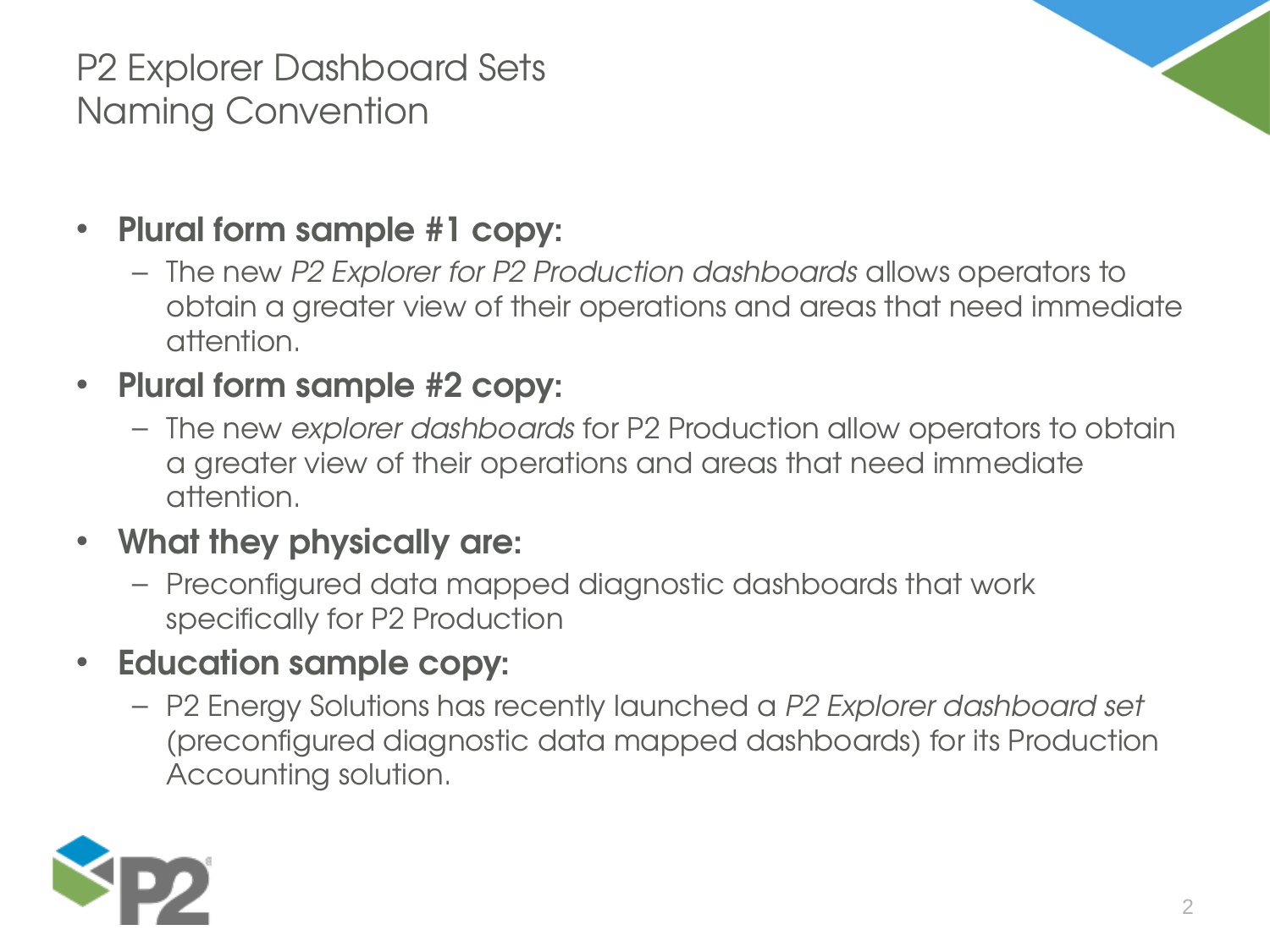

# P2 Explorer Dashboard Sets Naming Convention
Plural form sample #1 copy:
The new P2 Explorer for P2 Production dashboards allows operators to obtain a greater view of their operations and areas that need immediate attention.
Plural form sample #2 copy:
The new explorer dashboards for P2 Production allow operators to obtain a greater view of their operations and areas that need immediate attention.
What they physically are:
Preconfigured data mapped diagnostic dashboards that work specifically for P2 Production
Education sample copy:
P2 Energy Solutions has recently launched a P2 Explorer dashboard set (preconfigured diagnostic data mapped dashboards) for its Production Accounting solution.
2